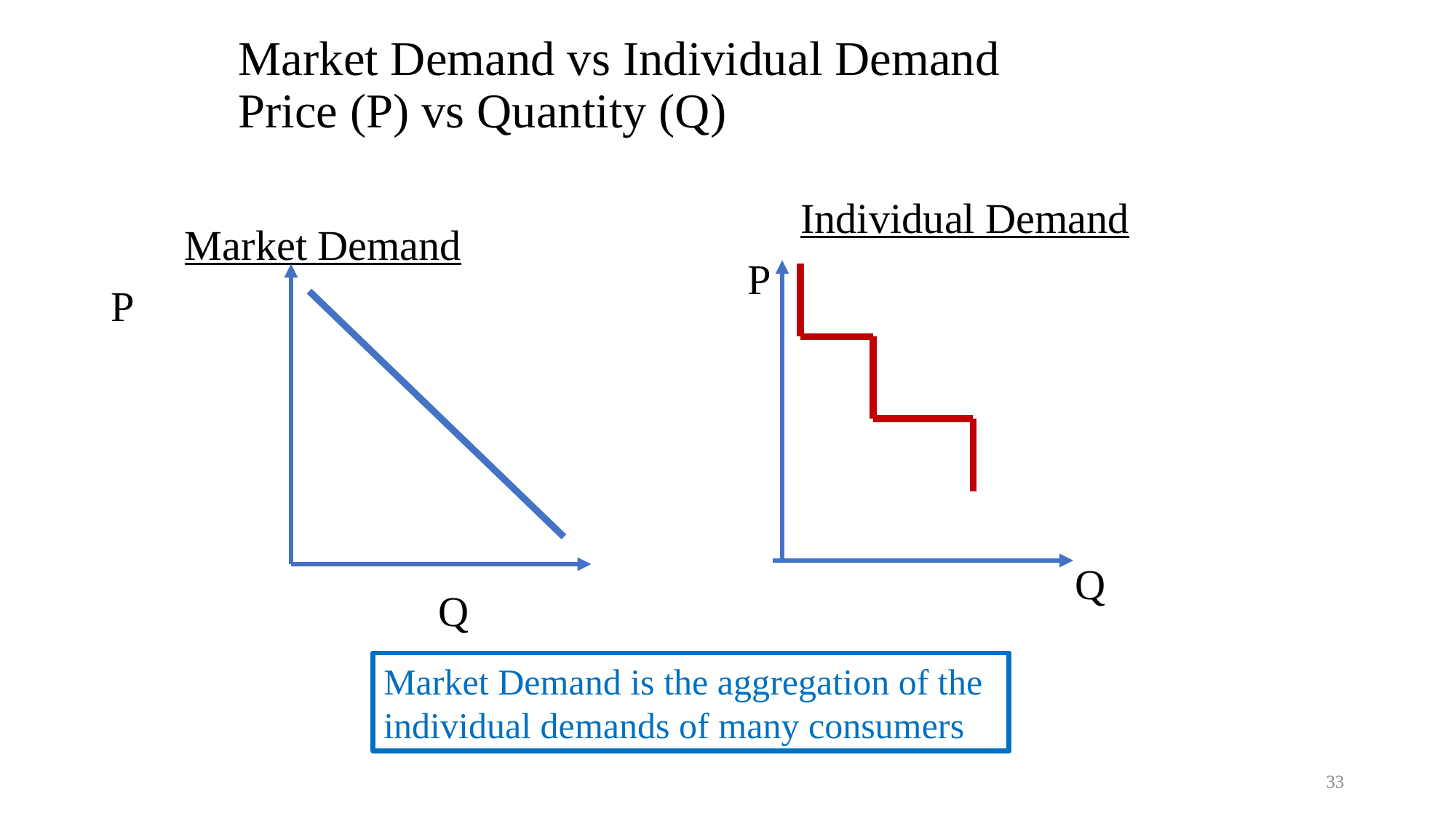

# Market Demand vs Individual Demand Price (P) vs Quantity (Q)
     Individual Demand
P

			Q
       Market Demand
P

			Q

Market Demand is the aggregation of the individual demands of many consumers
33